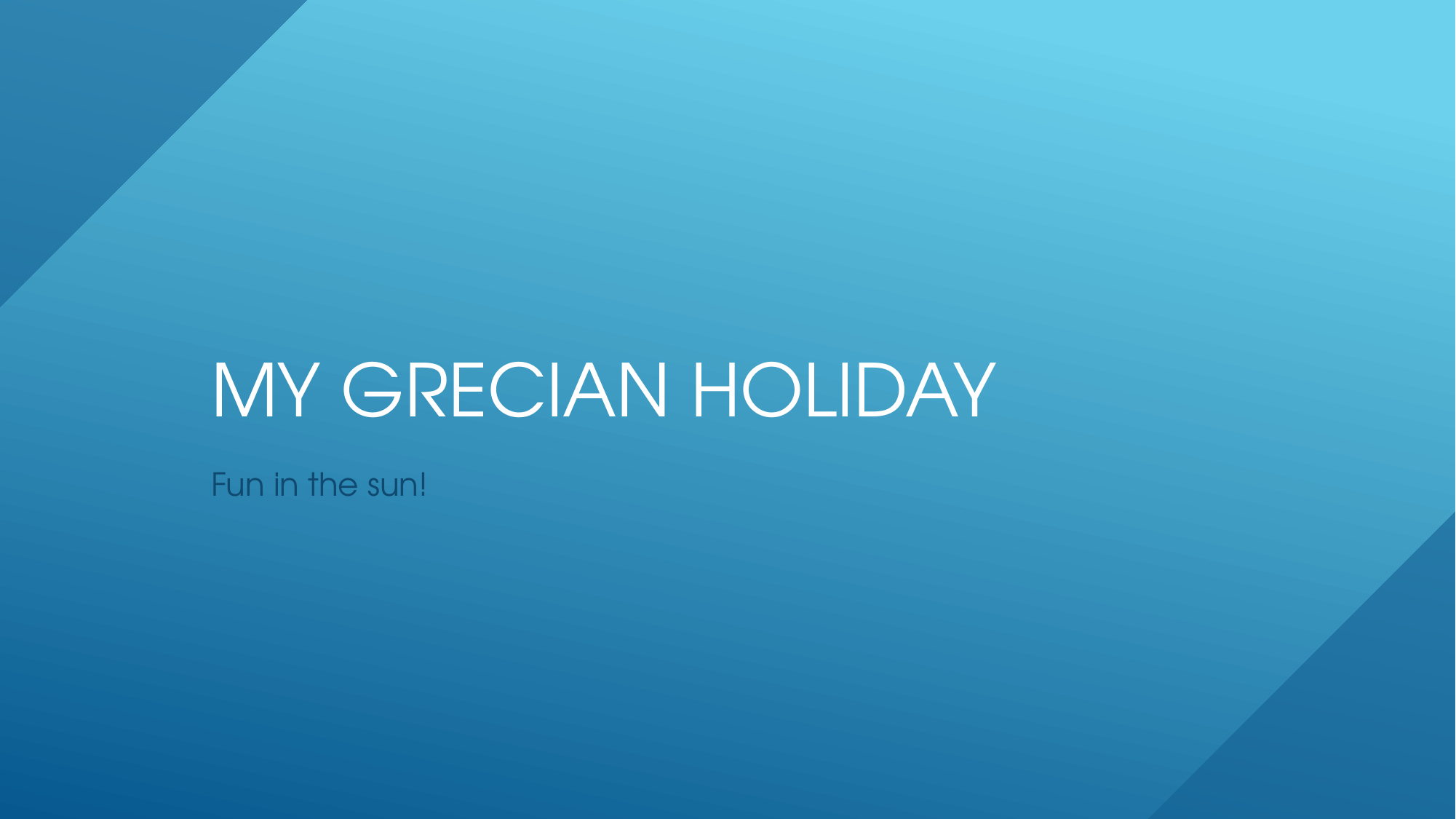

# My Grecian Holiday
Fun in the sun!